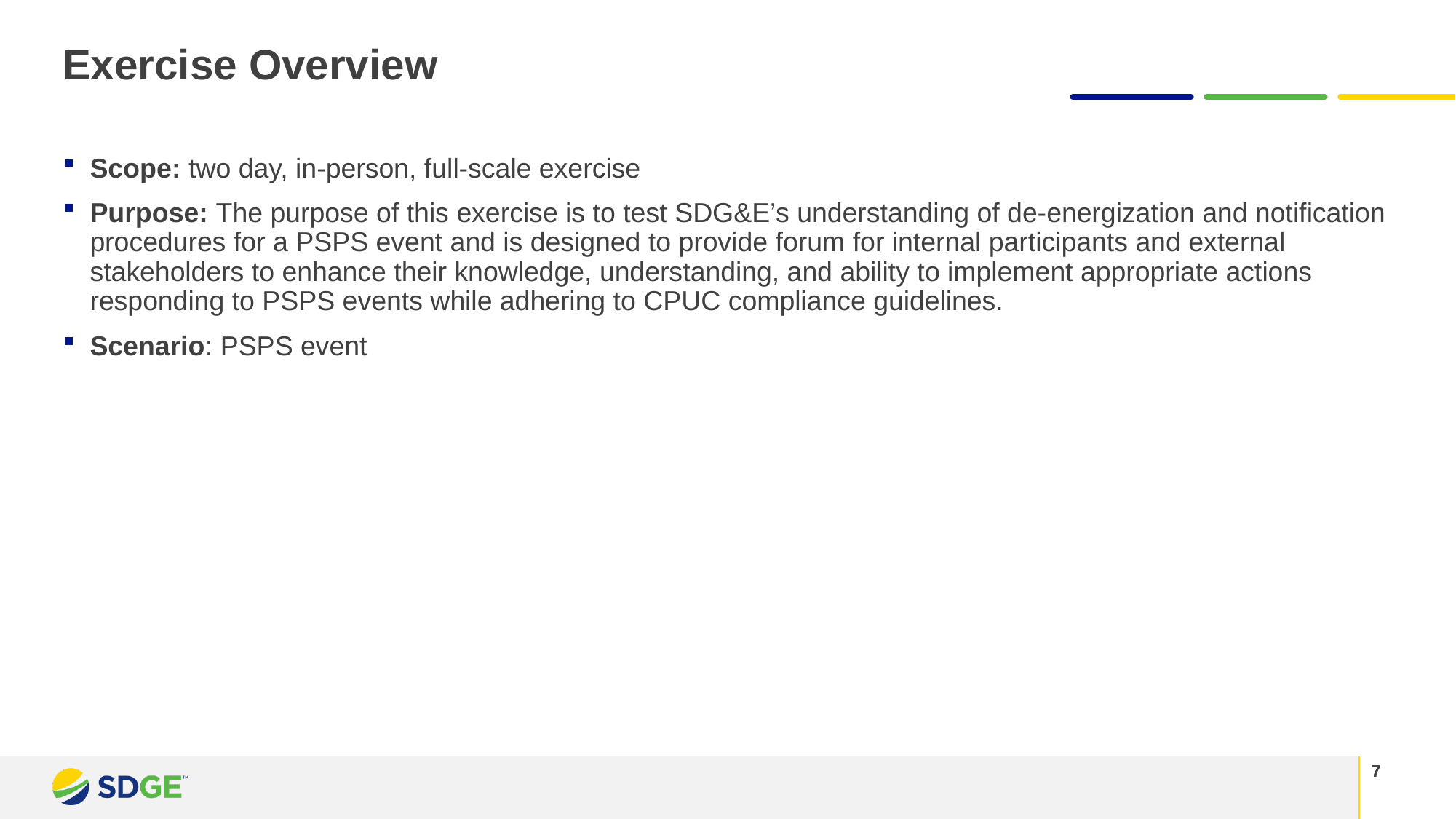

# Exercise Overview
Scope: two day, in-person, full-scale exercise
Purpose: The purpose of this exercise is to test SDG&E’s understanding of de-energization and notification procedures for a PSPS event and is designed to provide forum for internal participants and external stakeholders to enhance their knowledge, understanding, and ability to implement appropriate actions responding to PSPS events while adhering to CPUC compliance guidelines.
Scenario: PSPS event